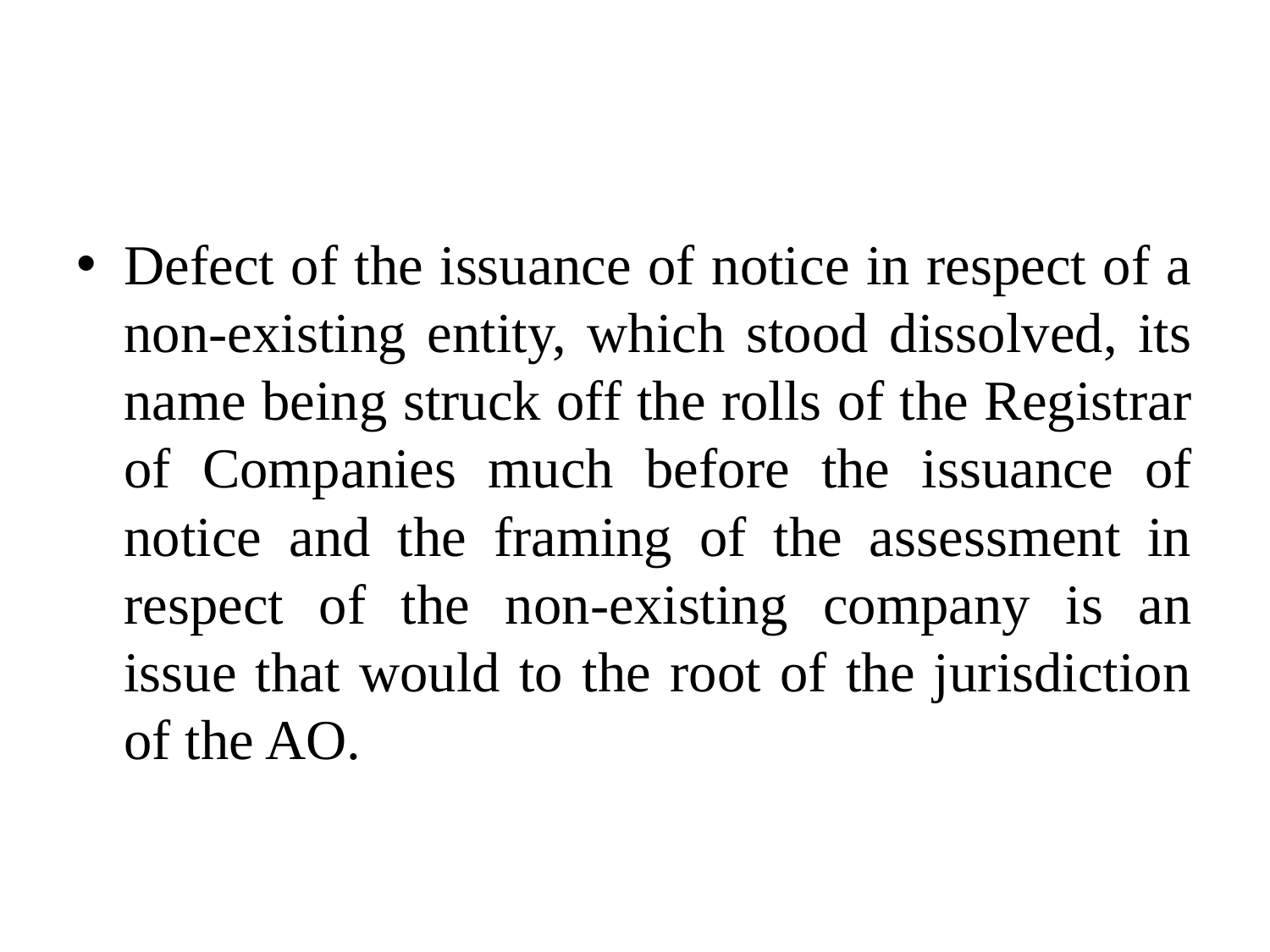

#
Defect of the issuance of notice in respect of a non-existing entity, which stood dissolved, its name being struck off the rolls of the Registrar of Companies much before the issuance of notice and the framing of the assessment in respect of the non-existing company is an issue that would to the root of the jurisdiction of the AO.